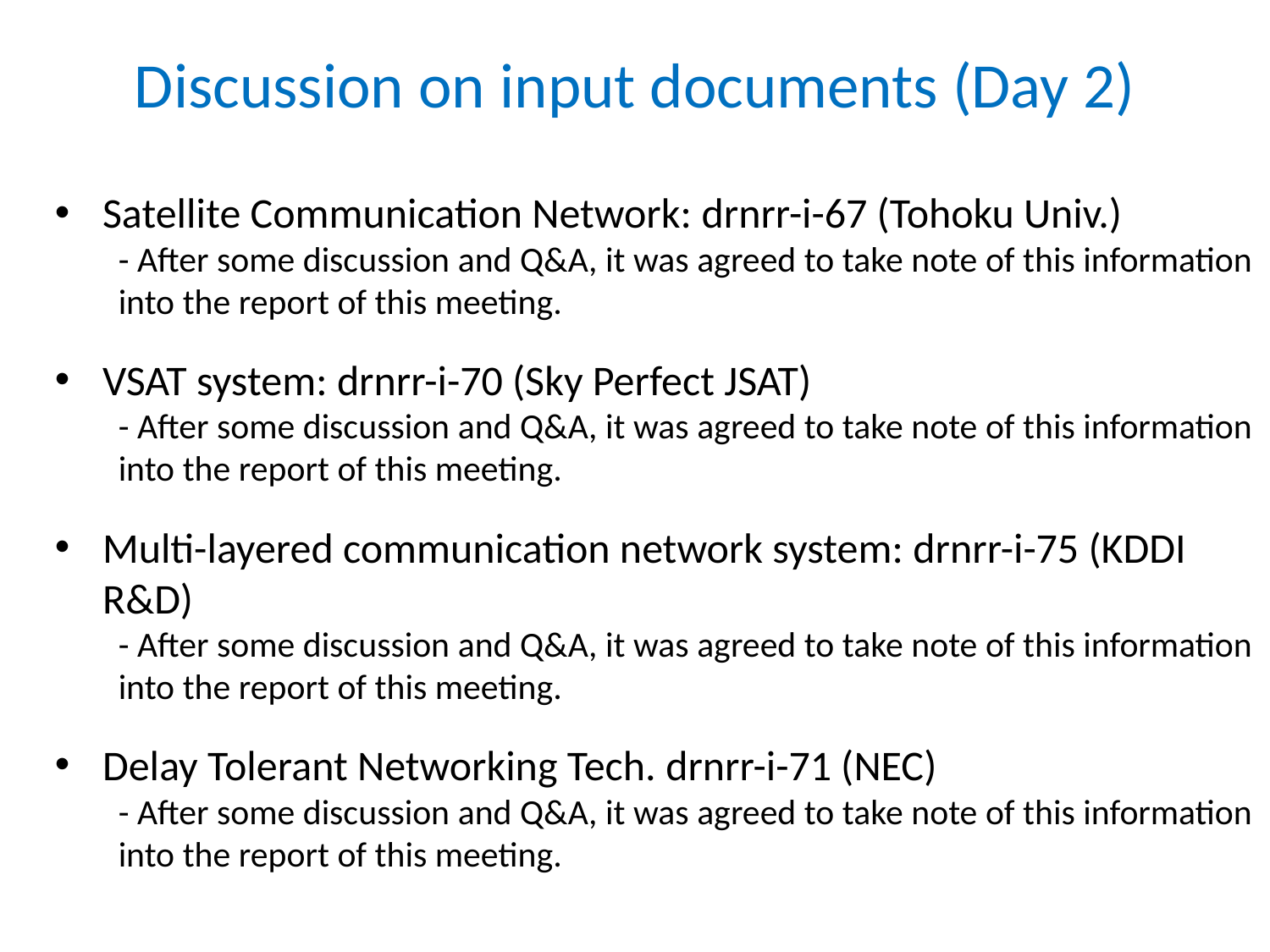

# Discussion on input documents (Day 2)
Satellite Communication Network: drnrr-i-67 (Tohoku Univ.)
- After some discussion and Q&A, it was agreed to take note of this information into the report of this meeting.
VSAT system: drnrr-i-70 (Sky Perfect JSAT)
- After some discussion and Q&A, it was agreed to take note of this information into the report of this meeting.
Multi-layered communication network system: drnrr-i-75 (KDDI R&D)
- After some discussion and Q&A, it was agreed to take note of this information into the report of this meeting.
Delay Tolerant Networking Tech. drnrr-i-71 (NEC)
- After some discussion and Q&A, it was agreed to take note of this information into the report of this meeting.